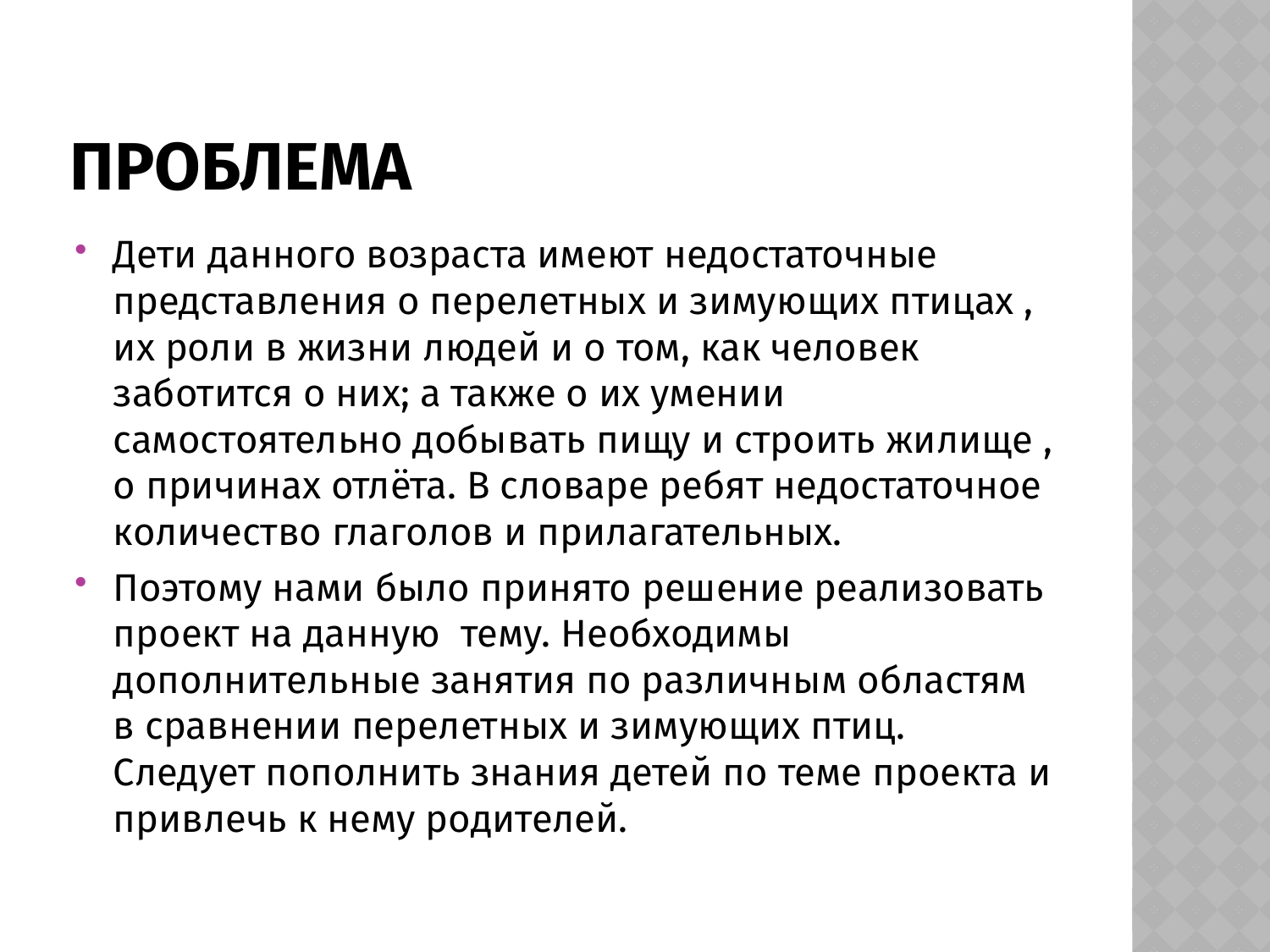

# Проблема
Дети данного возраста имеют недостаточные представления о перелетных и зимующих птицах , их роли в жизни людей и о том, как человек заботится о них; а также о их умении самостоятельно добывать пищу и строить жилище , о причинах отлёта. В словаре ребят недостаточное количество глаголов и прилагательных.
Поэтому нами было принято решение реализовать проект на данную  тему. Необходимы дополнительные занятия по различным областям в сравнении перелетных и зимующих птиц. Следует пополнить знания детей по теме проекта и привлечь к нему родителей.